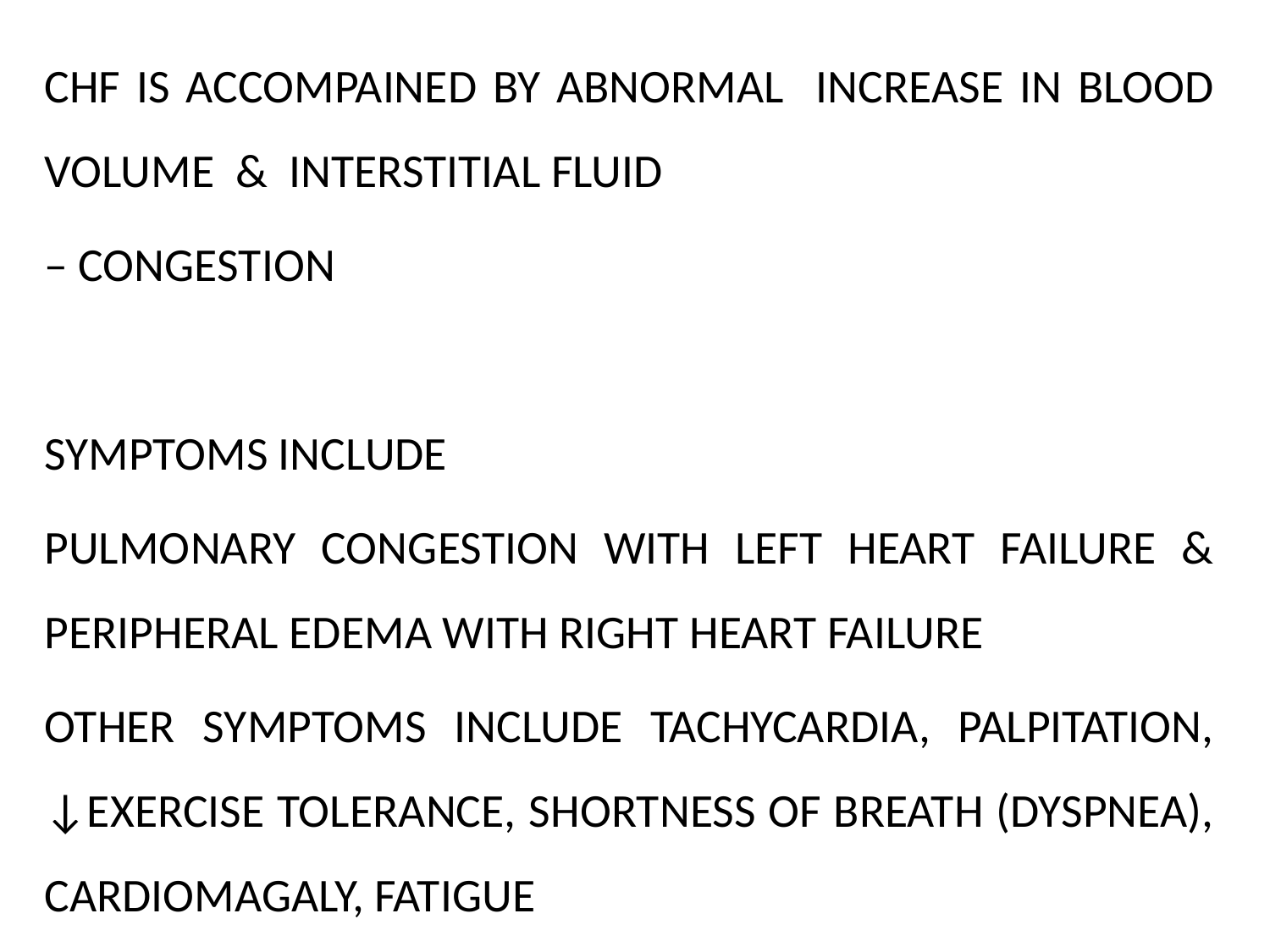

CHF IS ACCOMPAINED BY ABNORMAL  INCREASE IN BLOOD VOLUME  &  INTERSTITIAL FLUID
– CONGESTION

SYMPTOMS INCLUDE
PULMONARY CONGESTION WITH LEFT HEART FAILURE & PERIPHERAL EDEMA WITH RIGHT HEART FAILURE
OTHER SYMPTOMS INCLUDE TACHYCARDIA, PALPITATION, ↓EXERCISE TOLERANCE, SHORTNESS OF BREATH (DYSPNEA), CARDIOMAGALY, FATIGUE